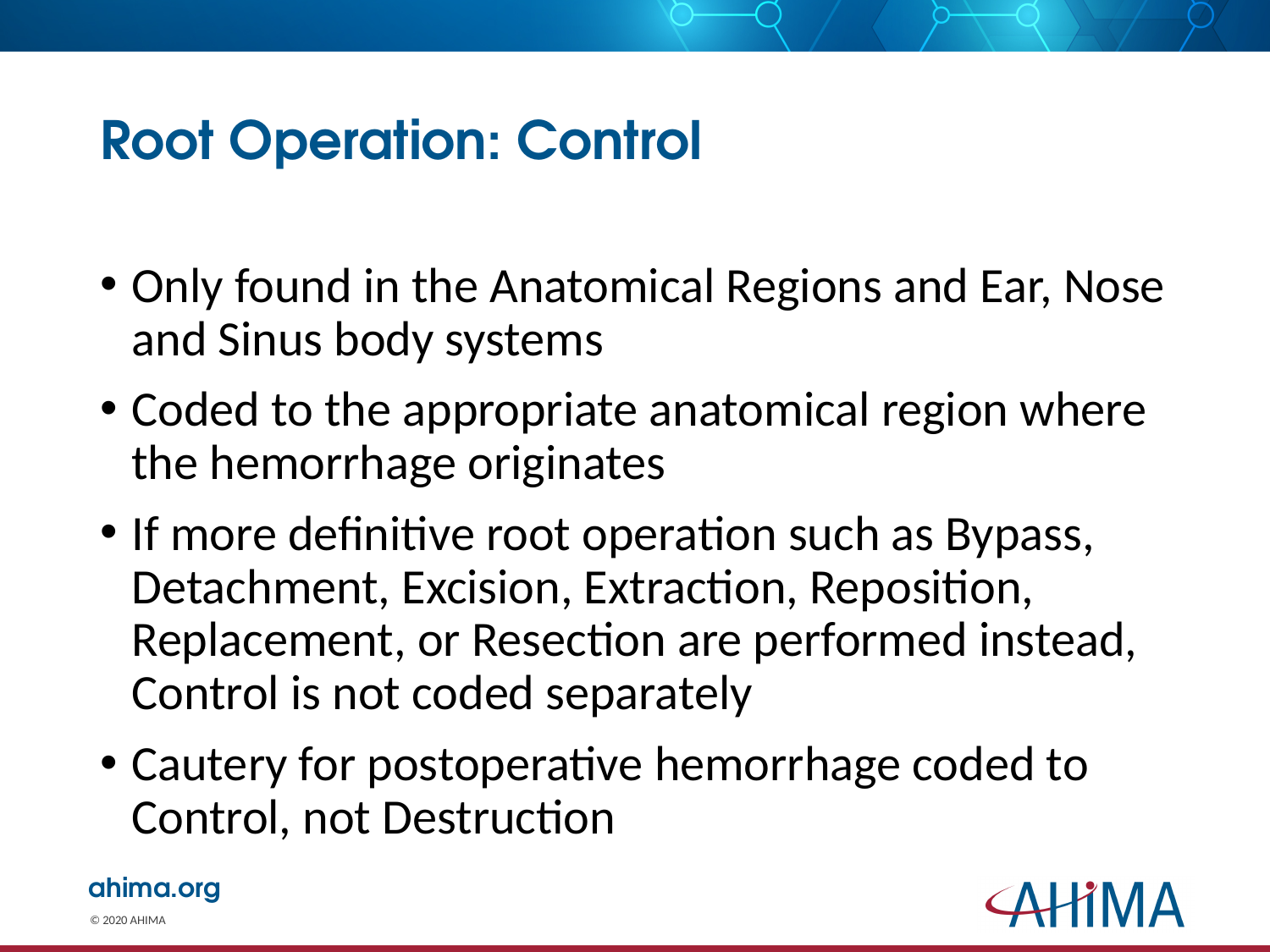

# Root Operation: Control
Only found in the Anatomical Regions and Ear, Nose and Sinus body systems
Coded to the appropriate anatomical region where the hemorrhage originates
If more definitive root operation such as Bypass, Detachment, Excision, Extraction, Reposition, Replacement, or Resection are performed instead, Control is not coded separately
Cautery for postoperative hemorrhage coded to Control, not Destruction